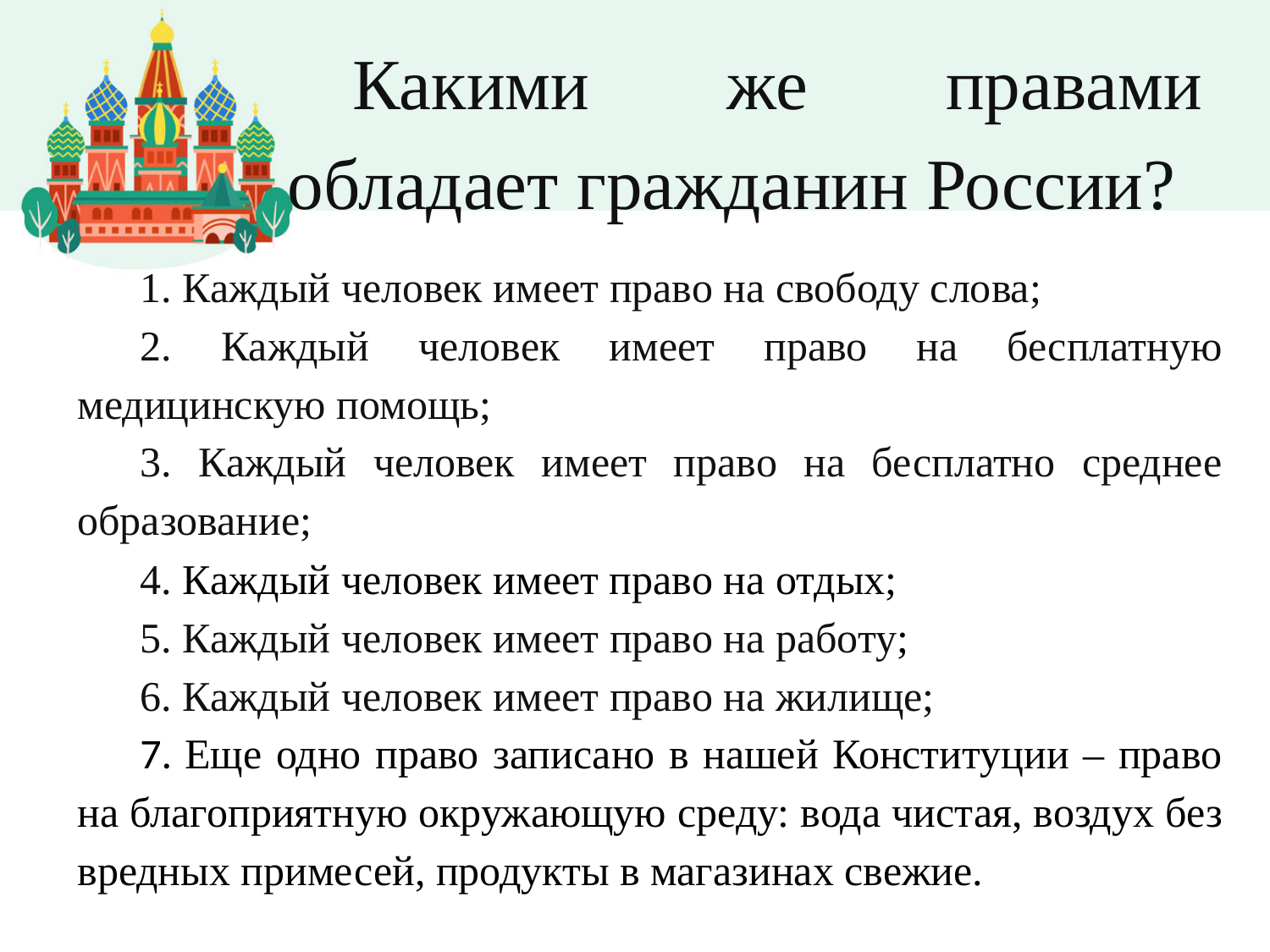

# Какими же правами обладает гражданин России?
1. Каждый человек имеет право на свободу слова;
2. Каждый человек имеет право на бесплатную медицинскую помощь;
3. Каждый человек имеет право на бесплатно среднее образование;
4. Каждый человек имеет право на отдых;
5. Каждый человек имеет право на работу;
6. Каждый человек имеет право на жилище;
7. Еще одно право записано в нашей Конституции – право на благоприятную окружающую среду: вода чистая, воздух без вредных примесей, продукты в магазинах свежие.